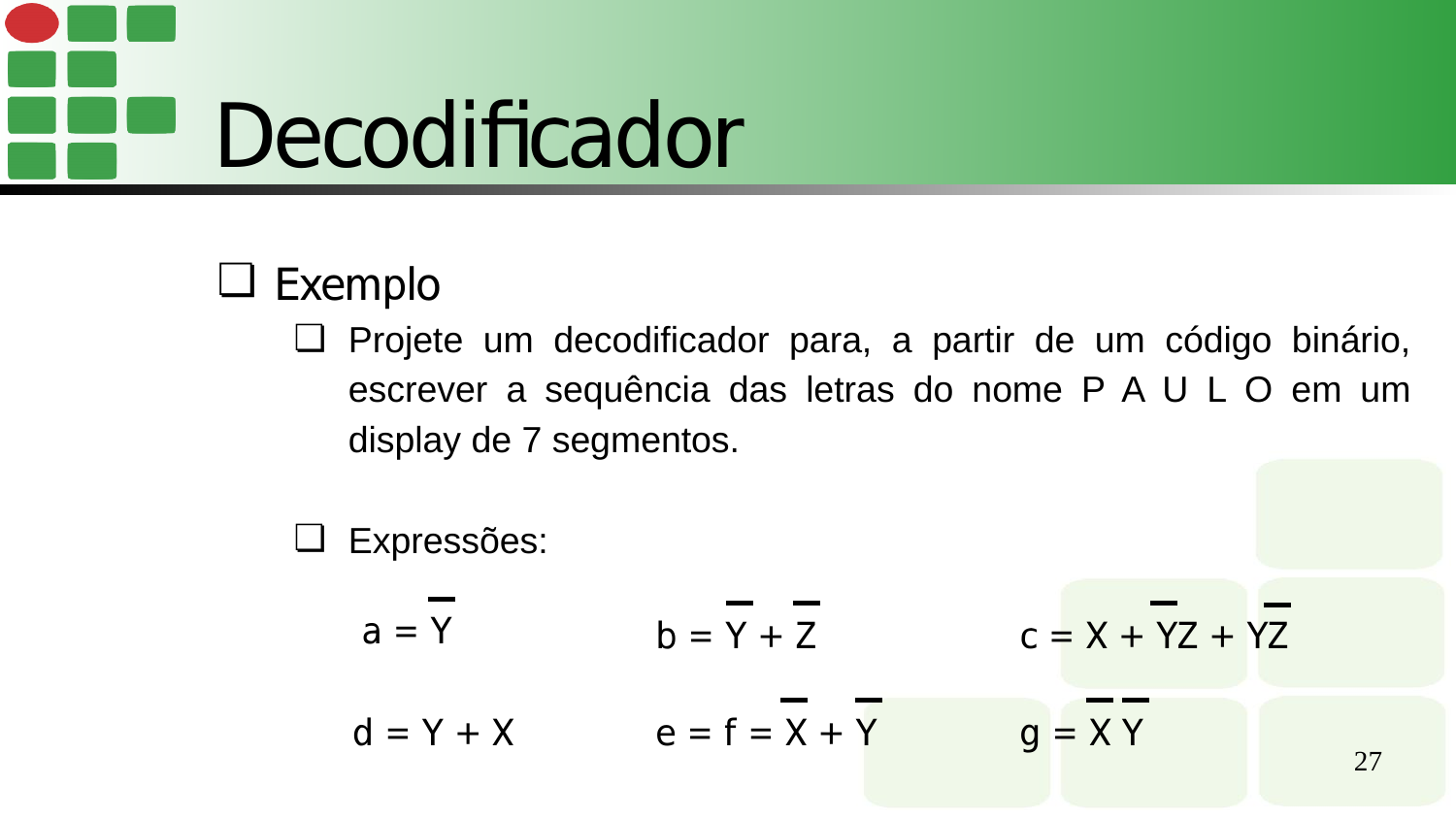

Decodificador
Exemplo
Projete um decodificador para, a partir de um código binário, escrever a sequência das letras do nome P A U L O em um display de 7 segmentos.

Expressões:
a = Y
b = Y + Z
c = X + YZ + YZ
d = Y + X
e = f = X + Y
g = X Y
27